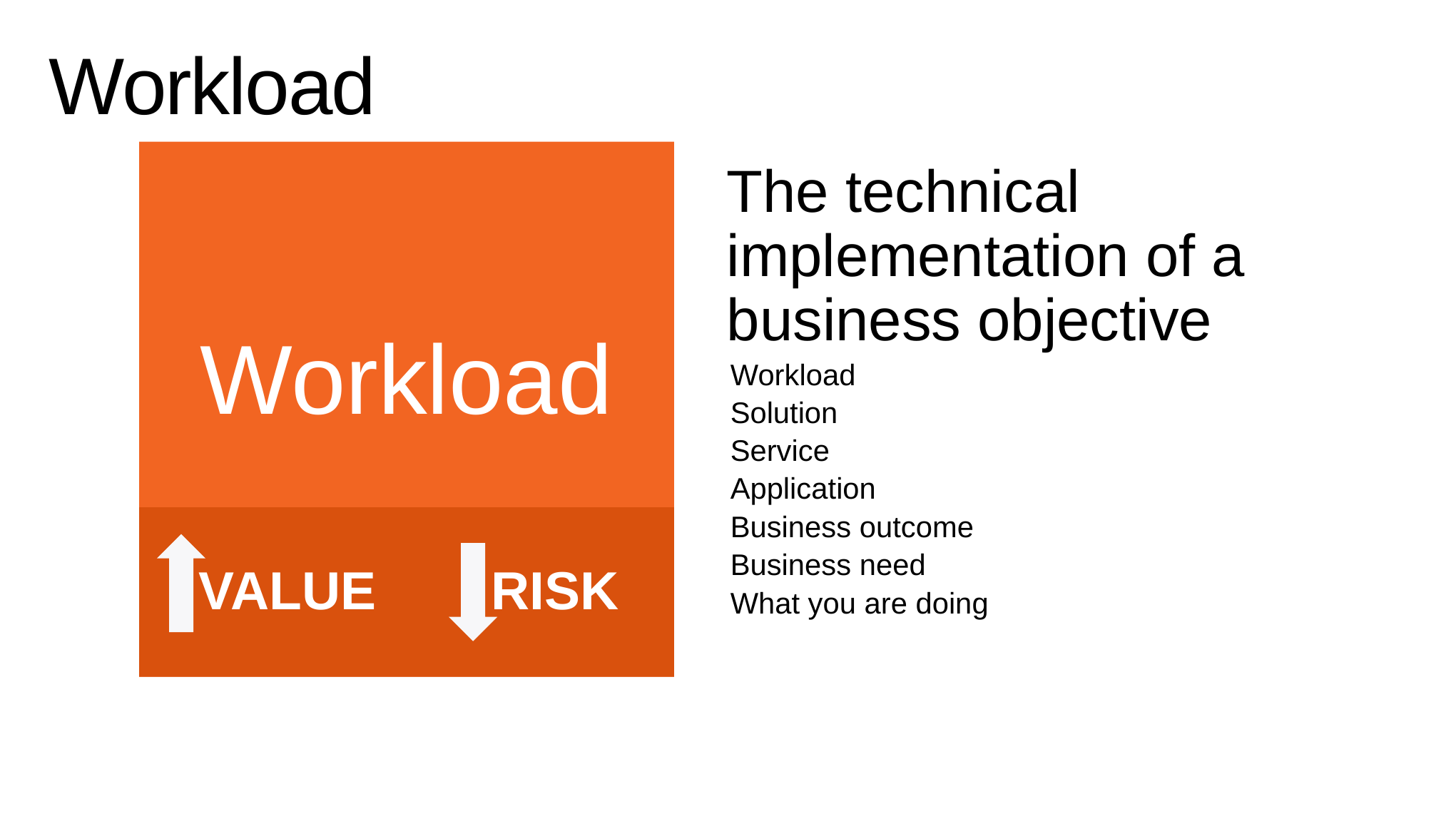

# Workload
Workload
The technical implementation of a business objective
Workload
Solution
Service
Application
Business outcome
Business need
What you are doing
  VALUE

  RISK